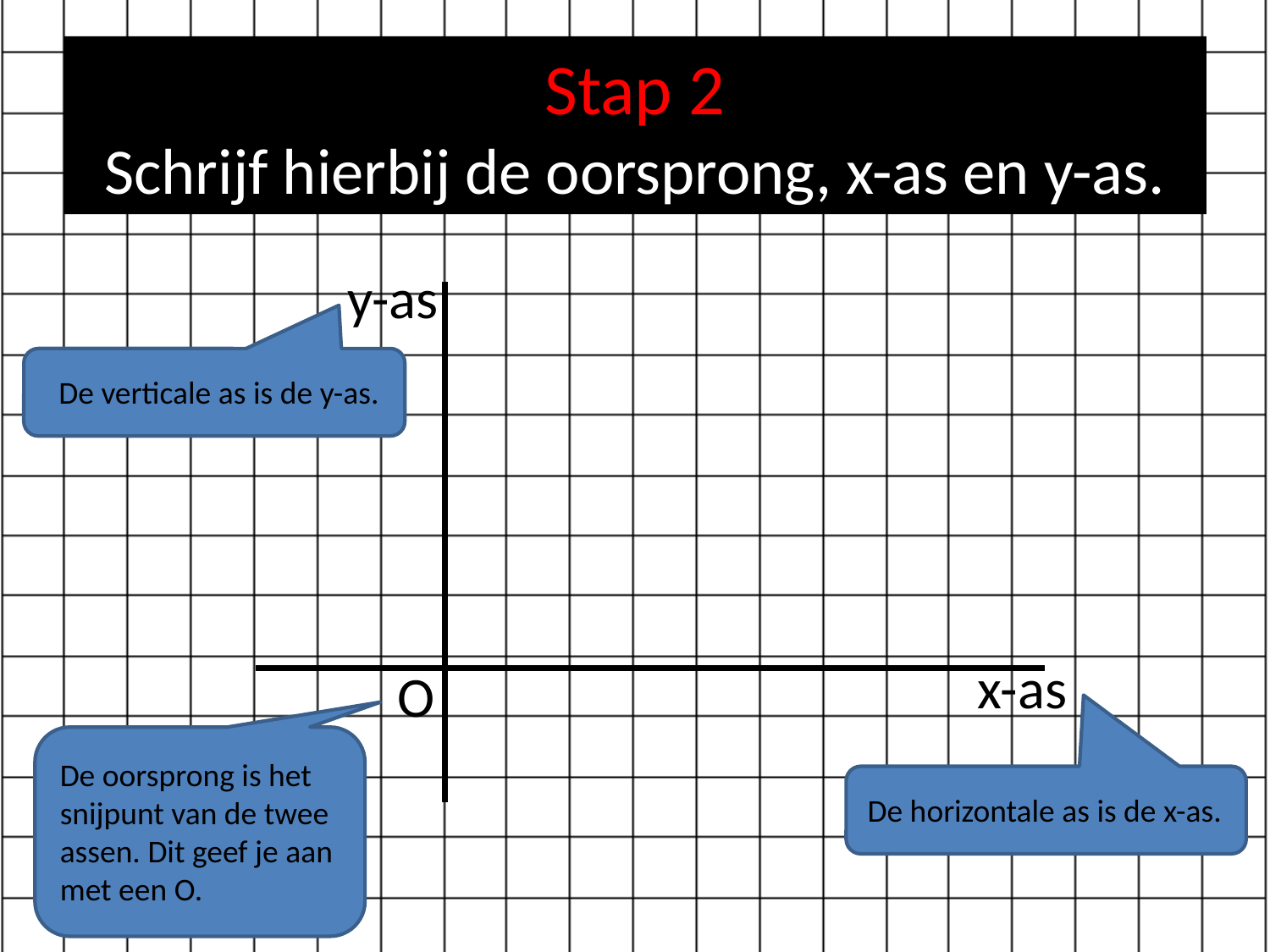

# Stap 2 Schrijf hierbij de oorsprong, x-as en y-as.
y-as

De verticale as is de y-as.
x-as
O

De oorsprong is het snijpunt van de twee assen. Dit geef je aan met een O.

De horizontale as is de x-as.